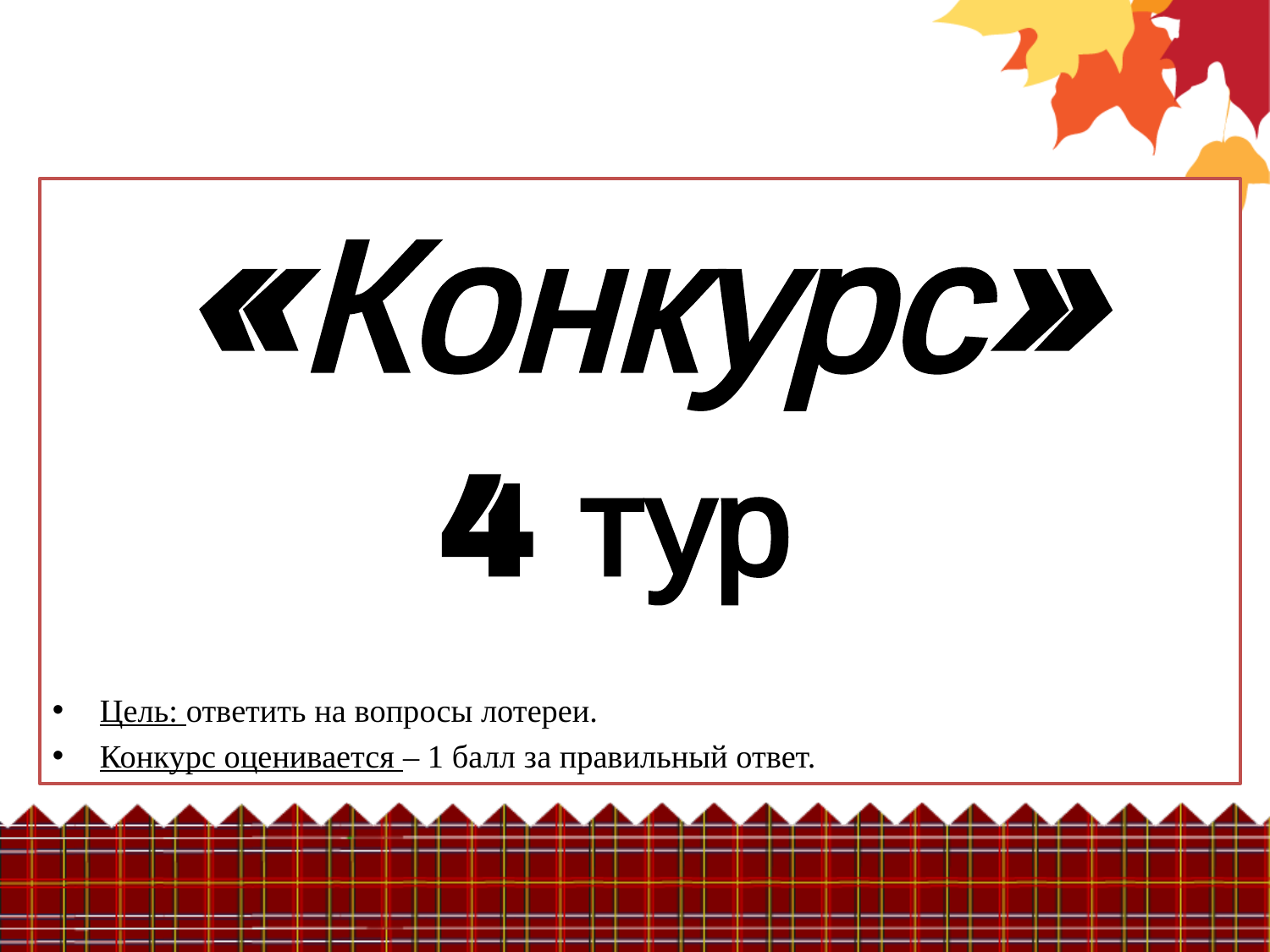

«Конкурс»
4 тур

Цель: ответить на вопросы лотереи.
Конкурс оценивается – 1 балл за правильный ответ.